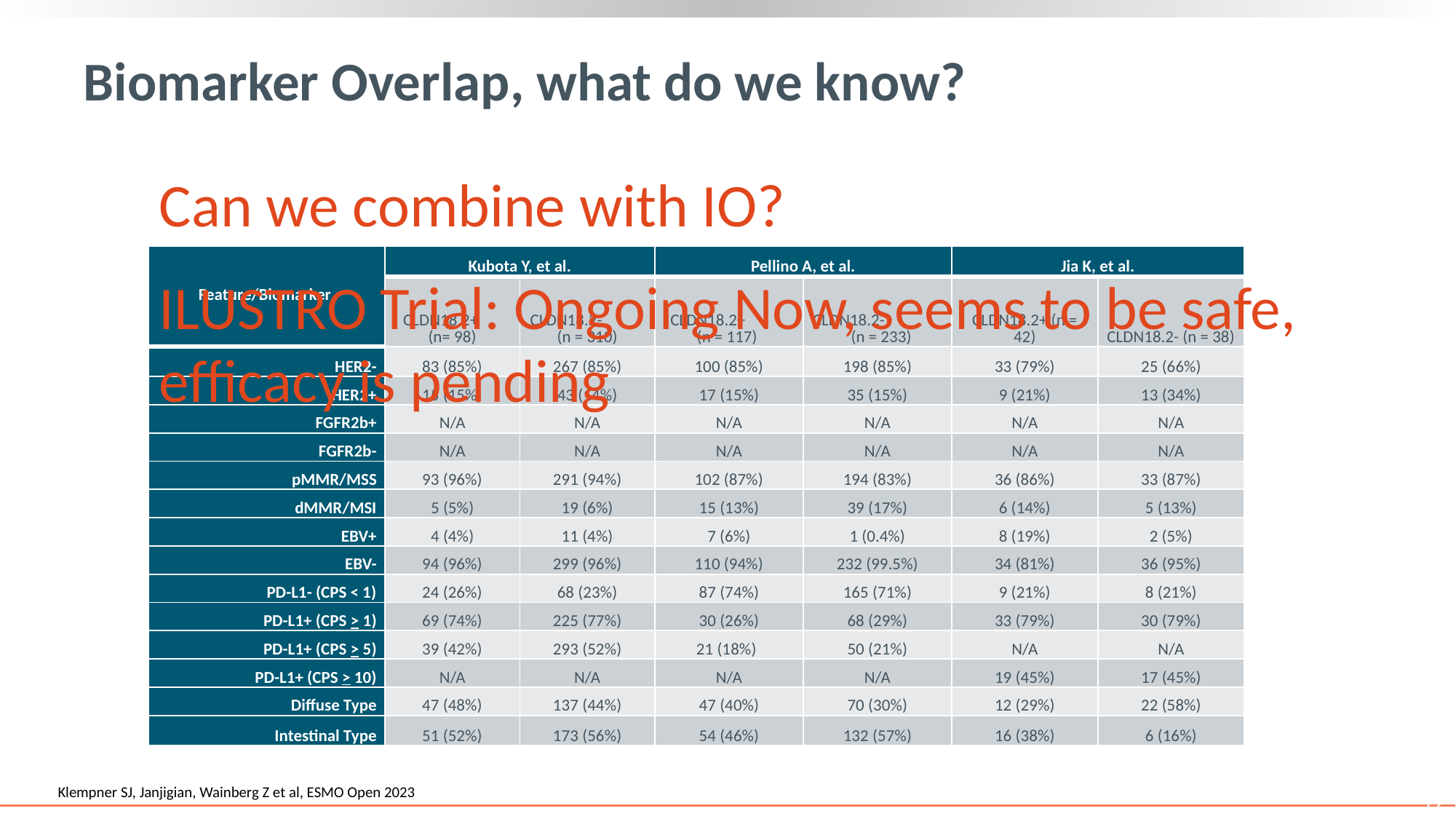

# Biomarker Overlap, what do we know?
Can we combine with IO?
ILUSTRO Trial: Ongoing Now, seems to be safe, efficacy is pending
| Feature/Biomarker | Kubota Y, et al. |  | Pellino A, et al. |  | Jia K, et al. |  |
| --- | --- | --- | --- | --- | --- | --- |
|  | CLDN18.2+ (n= 98) | CLDN18.2- (n = 310) | CLDN18.2+ (n = 117) | CLDN18.2- (n = 233) | CLDN18.2+ (n = 42) | CLDN18.2- (n = 38) |
| HER2- | 83 (85%) | 267 (85%) | 100 (85%) | 198 (85%) | 33 (79%) | 25 (66%) |
| HER2+ | 15 (15%) | 43 (14%) | 17 (15%) | 35 (15%) | 9 (21%) | 13 (34%) |
| FGFR2b+ | N/A | N/A | N/A | N/A | N/A | N/A |
| FGFR2b- | N/A | N/A | N/A | N/A | N/A | N/A |
| pMMR/MSS | 93 (96%) | 291 (94%) | 102 (87%) | 194 (83%) | 36 (86%) | 33 (87%) |
| dMMR/MSI | 5 (5%) | 19 (6%) | 15 (13%) | 39 (17%) | 6 (14%) | 5 (13%) |
| EBV+ | 4 (4%) | 11 (4%) | 7 (6%) | 1 (0.4%) | 8 (19%) | 2 (5%) |
| EBV- | 94 (96%) | 299 (96%) | 110 (94%) | 232 (99.5%) | 34 (81%) | 36 (95%) |
| PD-L1- (CPS < 1) | 24 (26%) | 68 (23%) | 87 (74%) | 165 (71%) | 9 (21%) | 8 (21%) |
| PD-L1+ (CPS > 1) | 69 (74%) | 225 (77%) | 30 (26%) | 68 (29%) | 33 (79%) | 30 (79%) |
| PD-L1+ (CPS > 5) | 39 (42%) | 293 (52%) | 21 (18%) | 50 (21%) | N/A | N/A |
| PD-L1+ (CPS > 10) | N/A | N/A | N/A | N/A | 19 (45%) | 17 (45%) |
| Diffuse Type | 47 (48%) | 137 (44%) | 47 (40%) | 70 (30%) | 12 (29%) | 22 (58%) |
| Intestinal Type | 51 (52%) | 173 (56%) | 54 (46%) | 132 (57%) | 16 (38%) | 6 (16%) |
Klempner SJ, Janjigian, Wainberg Z et al, ESMO Open 2023